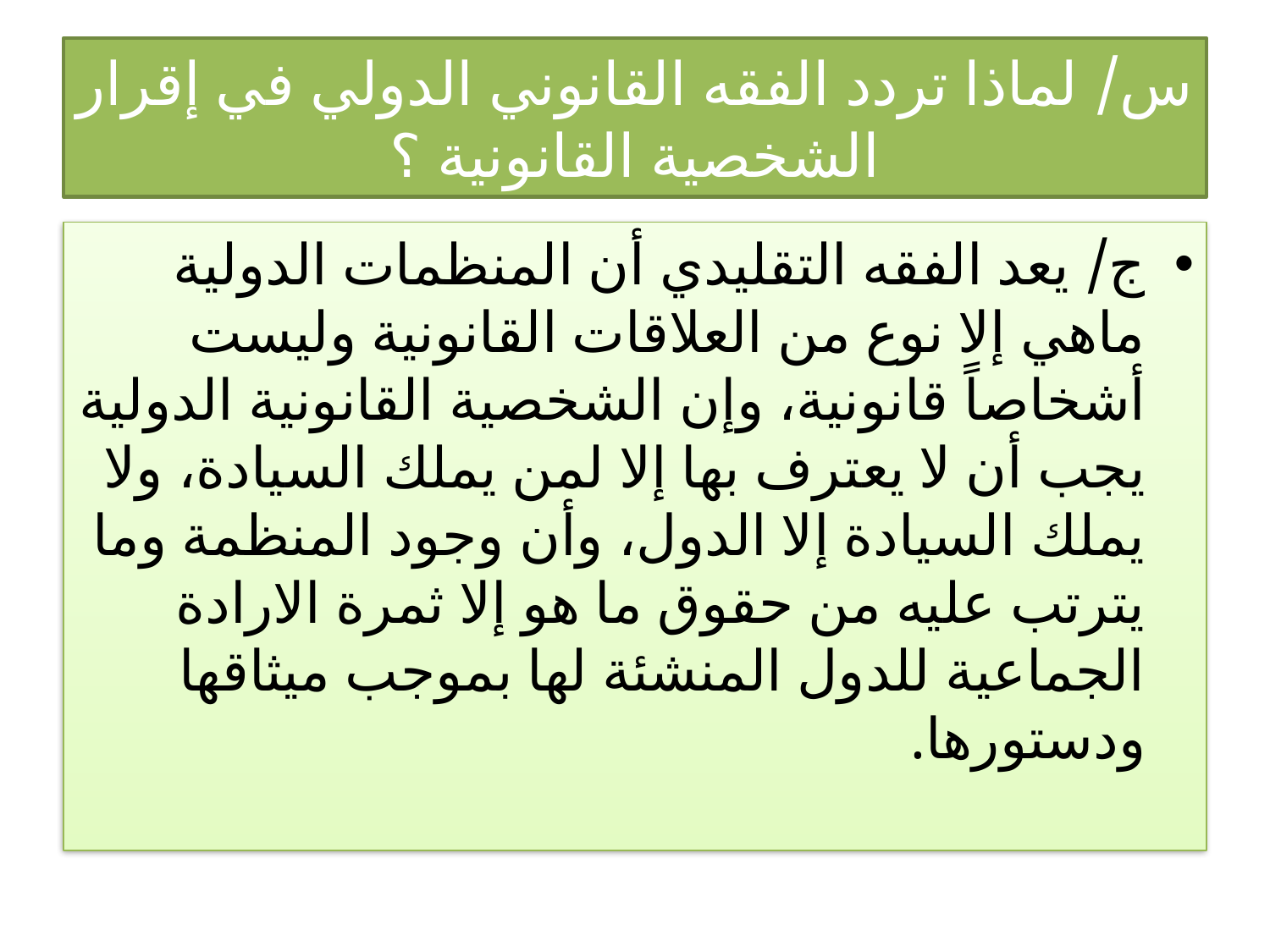

# س/ لماذا تردد الفقه القانوني الدولي في إقرار الشخصية القانونية ؟
ج/ يعد الفقه التقليدي أن المنظمات الدولية ماهي إلا نوع من العلاقات القانونية وليست أشخاصاً قانونية، وإن الشخصية القانونية الدولية يجب أن لا يعترف بها إلا لمن يملك السيادة، ولا يملك السيادة إلا الدول، وأن وجود المنظمة وما يترتب عليه من حقوق ما هو إلا ثمرة الارادة الجماعية للدول المنشئة لها بموجب ميثاقها ودستورها.